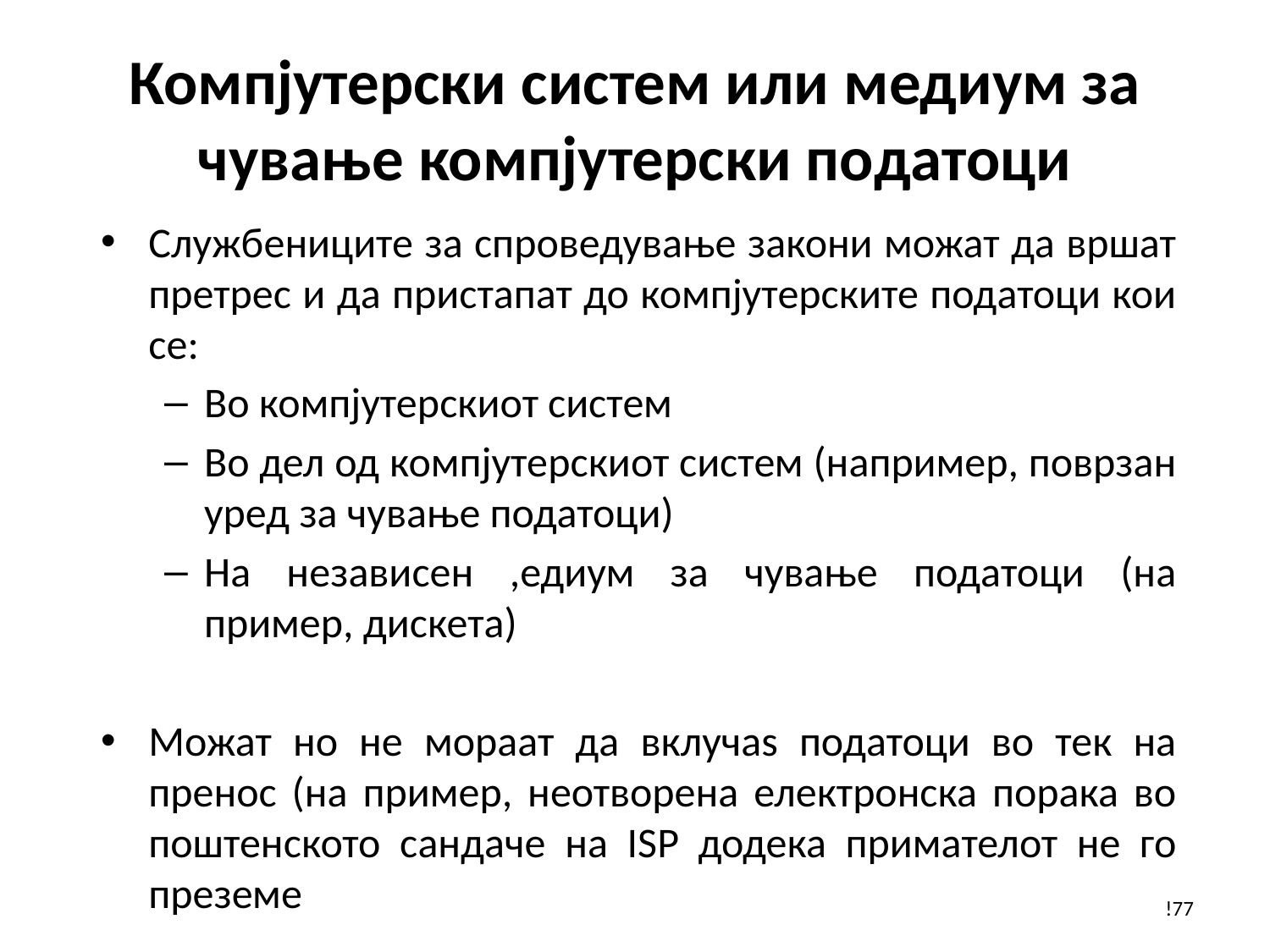

# Компјутерски систем или медиум за чување компјутерски податоци
Службениците за спроведување закони можат да вршат претрес и да пристапат до компјутерските податоци кои се:
Во компјутерскиот систем
Во дел од компјутерскиот систем (например, поврзан уред за чување податоци)
На независен ,едиум за чување податоци (на пример, дискета)

Можат но не мораат да вклучаѕ податоци во тек на пренос (на пример, неотворена електронска порака во поштенското сандаче на ISP додека примателот не го преземе
!77